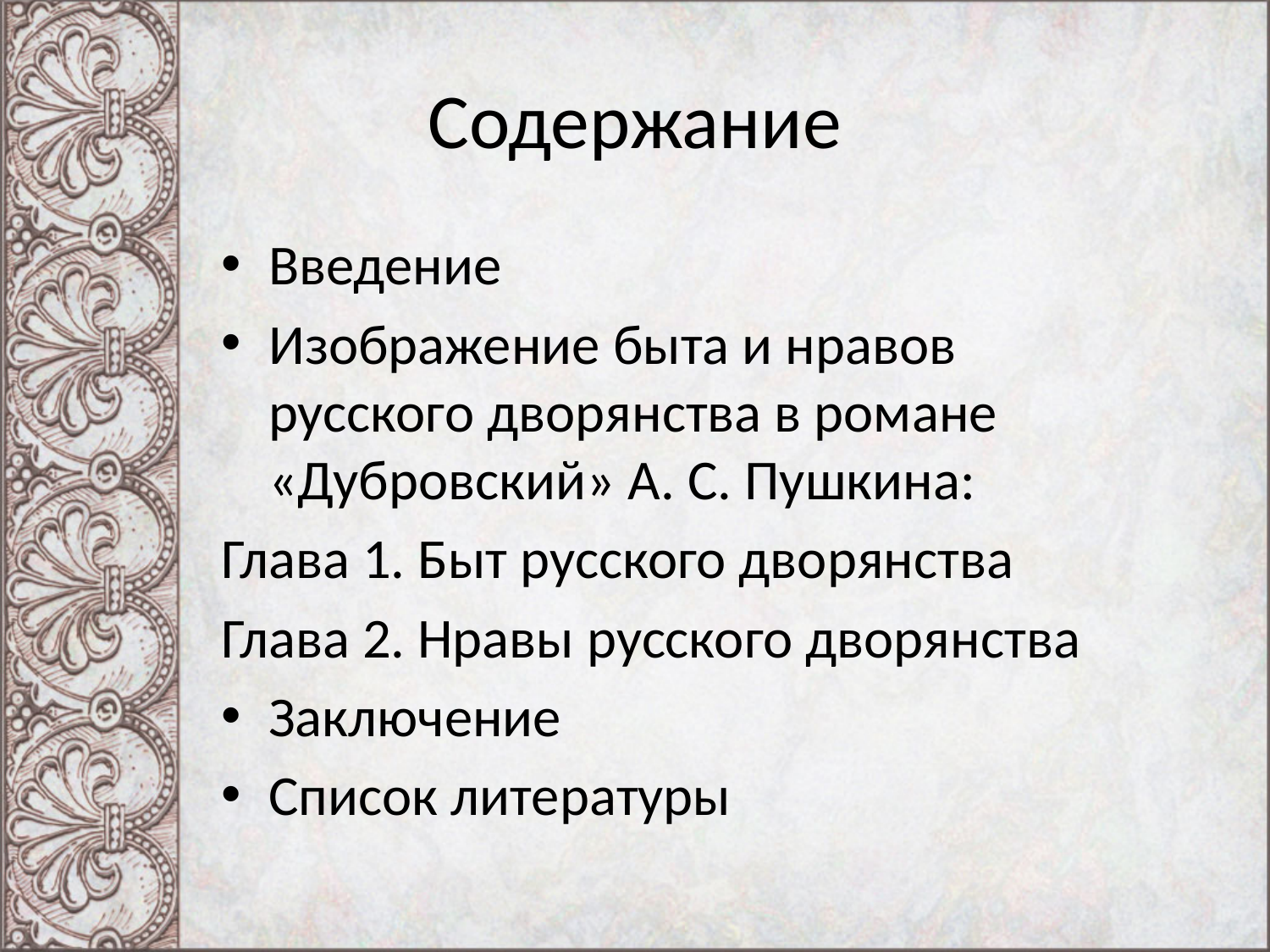

# Содержание
Введение
Изображение быта и нравов русского дворянства в романе «Дубровский» А. С. Пушкина:
Глава 1. Быт русского дворянства
Глава 2. Нравы русского дворянства
Заключение
Список литературы